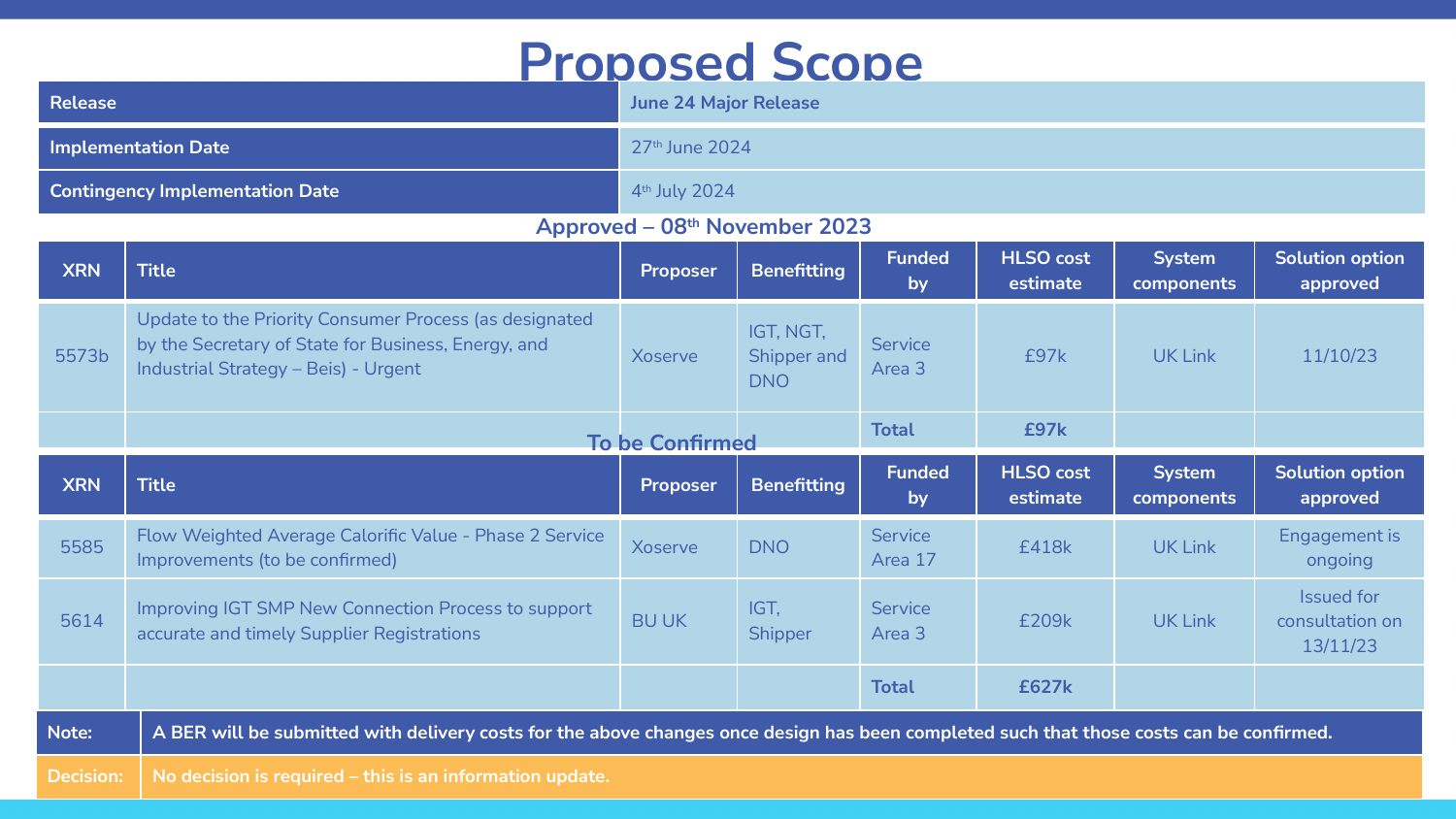

Proposed Scope
| Release | June 24 Major Release |
| --- | --- |
| Implementation Date | 27th June 2024 |
| Contingency Implementation Date | 4th July 2024 |
Approved – 08th November 2023
| XRN | Title | Proposer | Benefitting | Funded by | HLSO cost estimate | System components | Solution option approved |
| --- | --- | --- | --- | --- | --- | --- | --- |
| 5573b | Update to the Priority Consumer Process (as designated by the Secretary of State for Business, Energy, and Industrial Strategy – Beis) - Urgent | Xoserve | IGT, NGT, Shipper and DNO | Service Area 3 | £97k | UK Link | 11/10/23 |
|  |  |  |  | Total | £97k |  |  |
To be Confirmed
| XRN | Title | Proposer | Benefitting | Funded by | HLSO cost estimate | System components | Solution option approved |
| --- | --- | --- | --- | --- | --- | --- | --- |
| 5585 | Flow Weighted Average Calorific Value - Phase 2 Service Improvements (to be confirmed) | Xoserve | DNO | Service Area 17 | £418k | UK Link | Engagement is ongoing |
| 5614 | Improving IGT SMP New Connection Process to support accurate and timely Supplier Registrations | BU UK | IGT, Shipper | Service Area 3 | £209k | UK Link | Issued for consultation on 13/11/23 |
|  |  |  |  | Total | £627k |  |  |
| Note: | A BER will be submitted with delivery costs for the above changes once design has been completed such that those costs can be confirmed. |
| --- | --- |
| Decision: | No decision is required – this is an information update. |